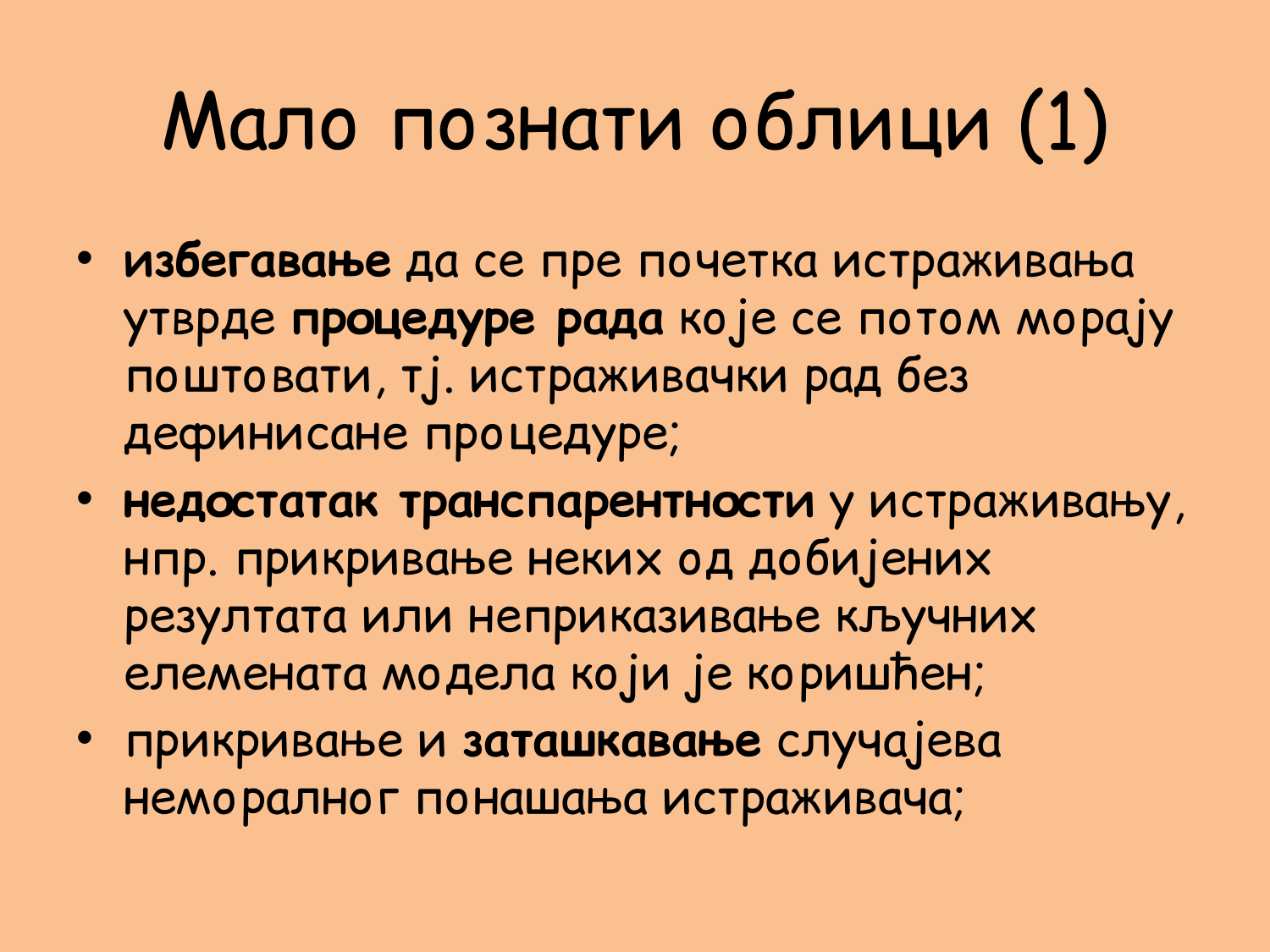

# Мало познати облици (1)
избегавање да се пре почетка истраживања утврде процедуре рада које се потом морају поштовати, тј. истраживачки рад без дефинисане процедуре;
недостатак транспарентности у истраживању, нпр. прикривање неких од добијених резултата или неприказивање кључних елемената модела који је коришћен;
прикривање и заташкавање случајева неморалног понашања истраживача;